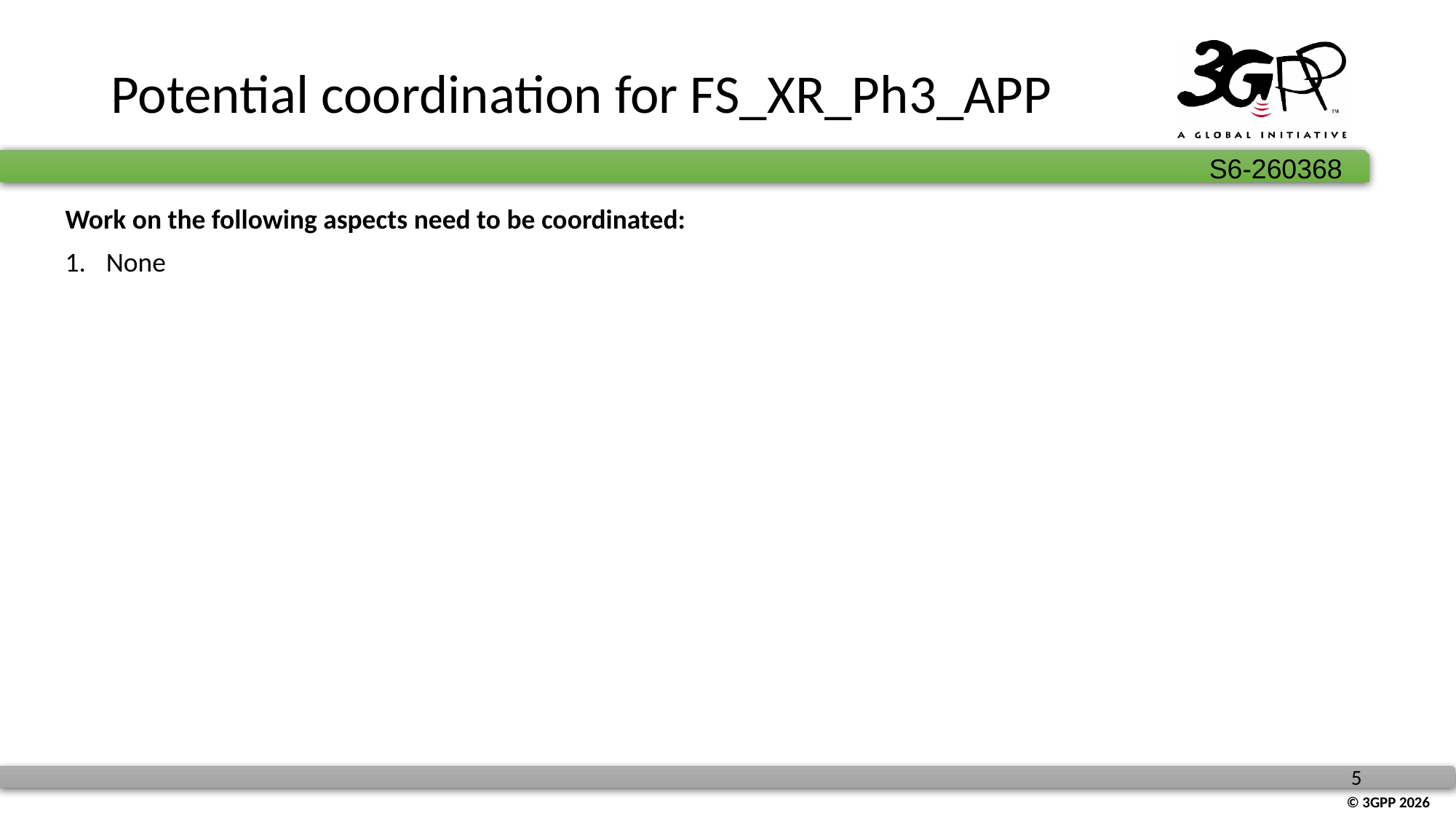

# Potential coordination for FS_XR_Ph3_APP
Work on the following aspects need to be coordinated:
None